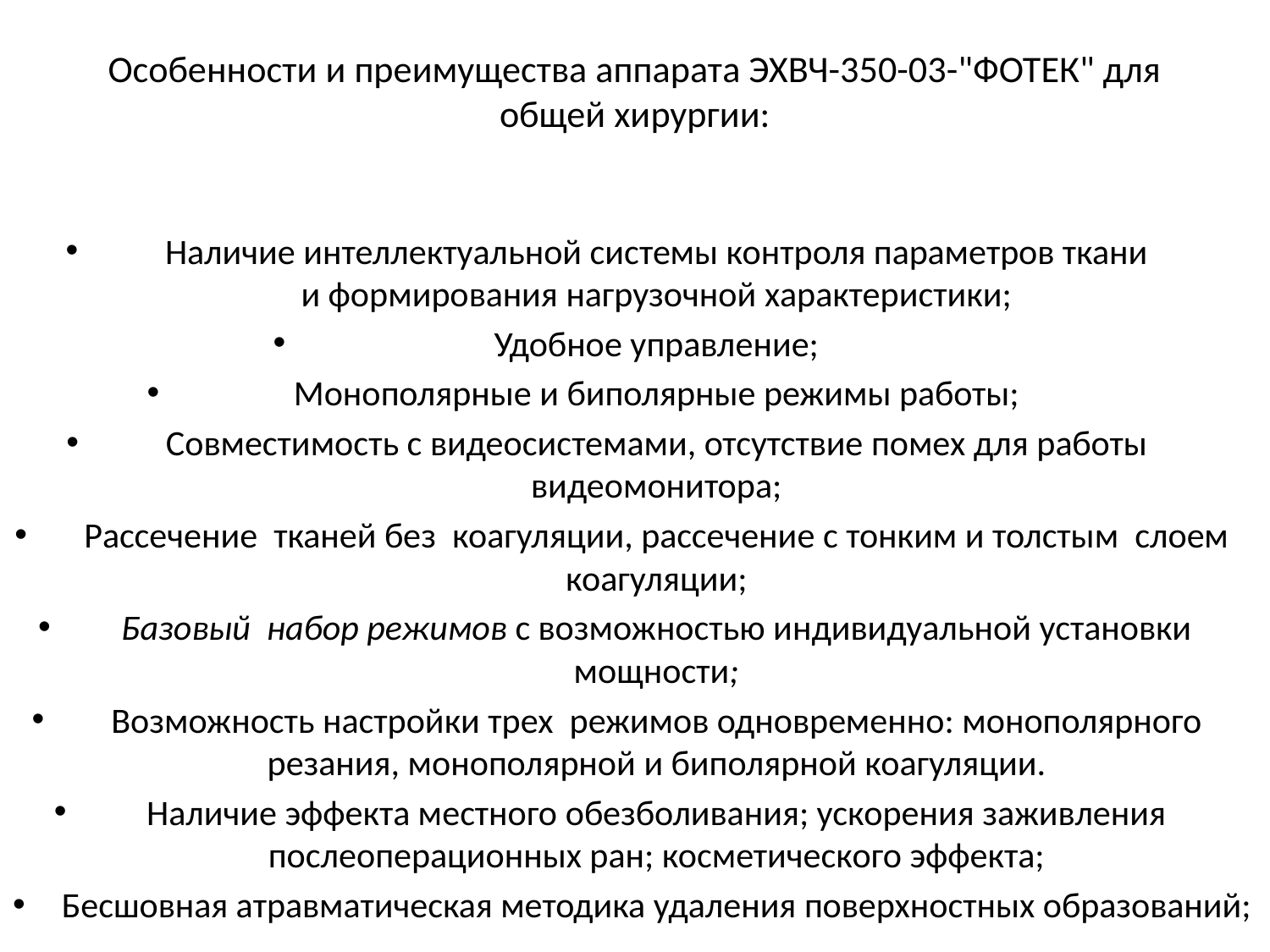

# Особенности и преимущества аппарата ЭХВЧ-350-03-"ФОТЕК" для общей хирургии:
Наличие интеллектуальной системы контроля параметров ткани и формирования нагрузочной характеристики;
Удобное управление;
Монополярные и биполярные режимы работы;
Совместимость с видеосистемами, отсутствие помех для работы видеомонитора;
Рассечение  тканей без  коагуляции, рассечение с тонким и толстым  слоем коагуляции;
Базовый  набор режимов с возможностью индивидуальной установки мощности;
Возможность настройки трех  режимов одновременно: монополярного резания, монополярной и биполярной коагуляции.
Наличие эффекта местного обезболивания; ускорения заживления послеоперационных ран; косметического эффекта;
Бесшовная атравматическая методика удаления поверхностных образований;